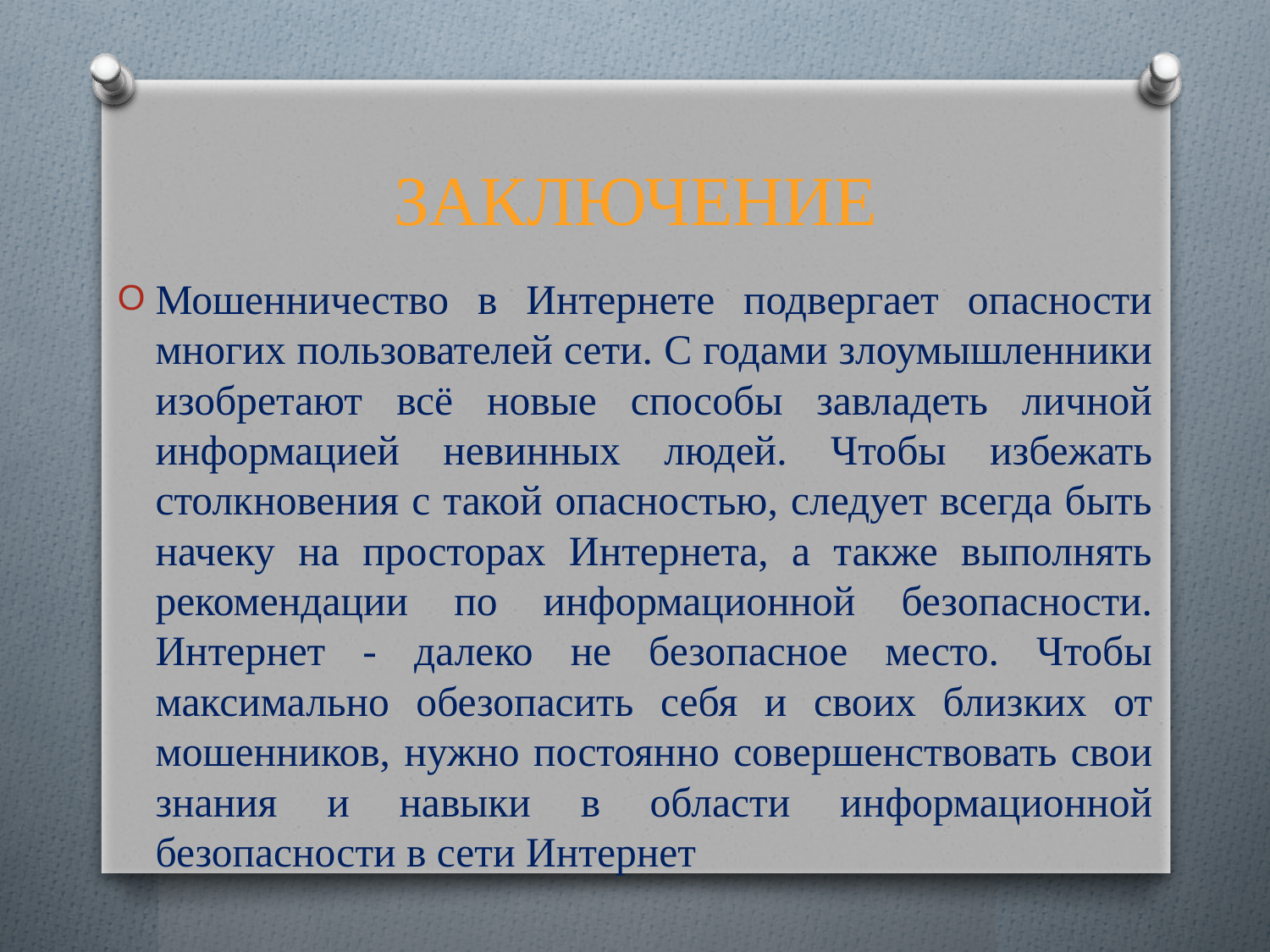

# ЗАКЛЮЧЕНИЕ
Мошенничество в Интернете подвергает опасности многих пользователей сети. С годами злоумышленники изобретают всё новые способы завладеть личной информацией невинных людей. Чтобы избежать столкновения с такой опасностью, следует всегда быть начеку на просторах Интернета, а также выполнять рекомендации по информационной безопасности. Интернет - далеко не безопасное место. Чтобы максимально обезопасить себя и своих близких от мошенников, нужно постоянно совершенствовать свои знания и навыки в области информационной безопасности в сети Интернет